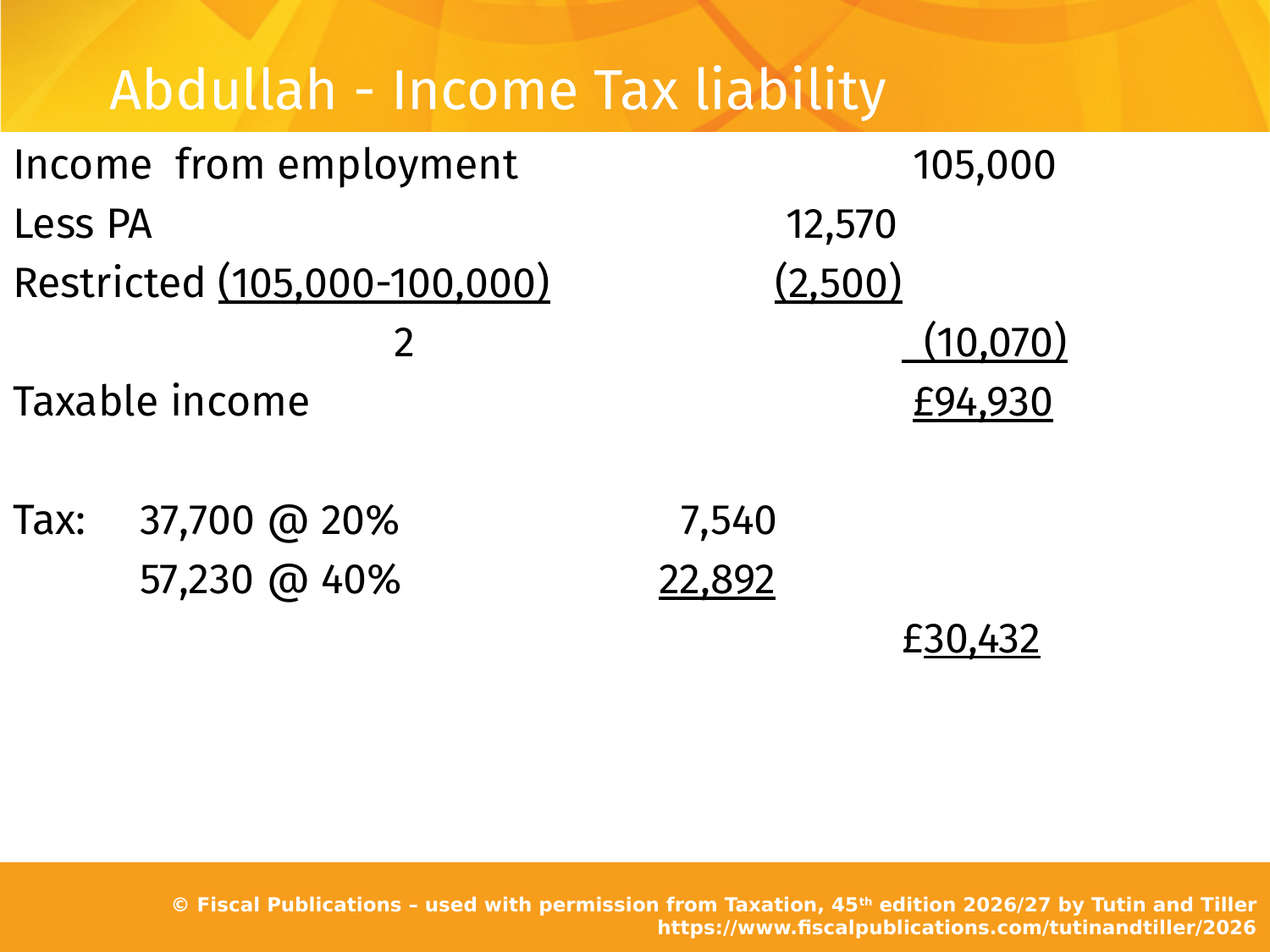

# Abdullah - Income Tax liability
Income  from employment				 105,000
Less PA 					 12,570
Restricted (105,000-100,000)     		(2,500)
			2				  (10,070)
Taxable income					 £94,930

Tax: 	37,700	@ 20%		   7,540
	57,230 	@ 40%		 22,892
							£30,432